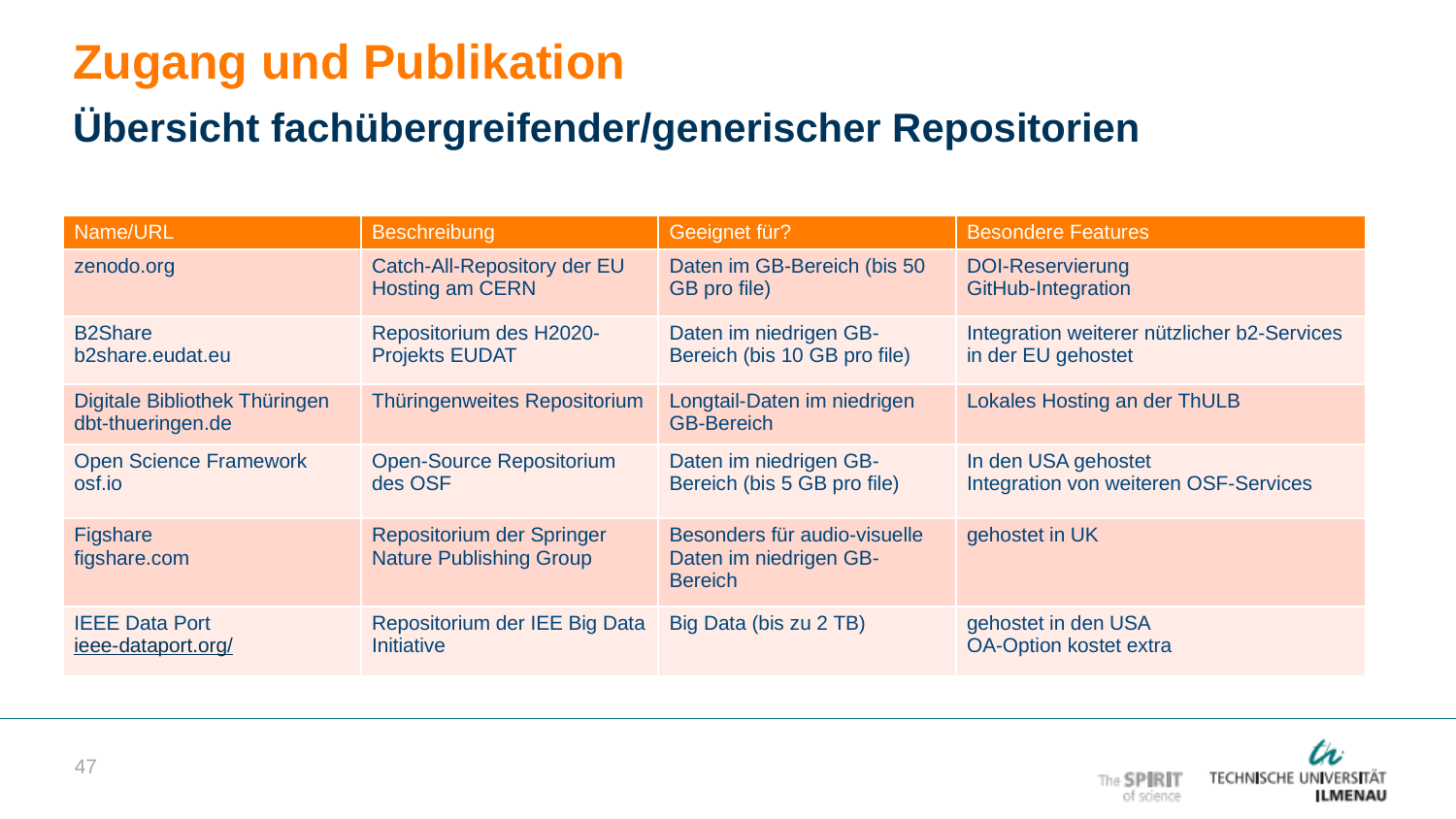

Zugang und Publikation
Übersicht fachübergreifender/generischer Repositorien
| Name/URL | Beschreibung | Geeignet für? | Besondere Features |
| --- | --- | --- | --- |
| zenodo.org | Catch-All-Repository der EU Hosting am CERN | Daten im GB-Bereich (bis 50 GB pro file) | DOI-Reservierung GitHub-Integration |
| B2Share b2share.eudat.eu | Repositorium des H2020-Projekts EUDAT | Daten im niedrigen GB-Bereich (bis 10 GB pro file) | Integration weiterer nützlicher b2-Services in der EU gehostet |
| Digitale Bibliothek Thüringen dbt-thueringen.de | Thüringenweites Repositorium | Longtail-Daten im niedrigen GB-Bereich | Lokales Hosting an der ThULB |
| Open Science Framework osf.io | Open-Source Repositorium des OSF | Daten im niedrigen GB-Bereich (bis 5 GB pro file) | In den USA gehostet Integration von weiteren OSF-Services |
| Figshare figshare.com | Repositorium der Springer Nature Publishing Group | Besonders für audio-visuelle Daten im niedrigen GB-Bereich | gehostet in UK |
| IEEE Data Port ieee-dataport.org/ | Repositorium der IEE Big Data Initiative | Big Data (bis zu 2 TB) | gehostet in den USA OA-Option kostet extra |
47